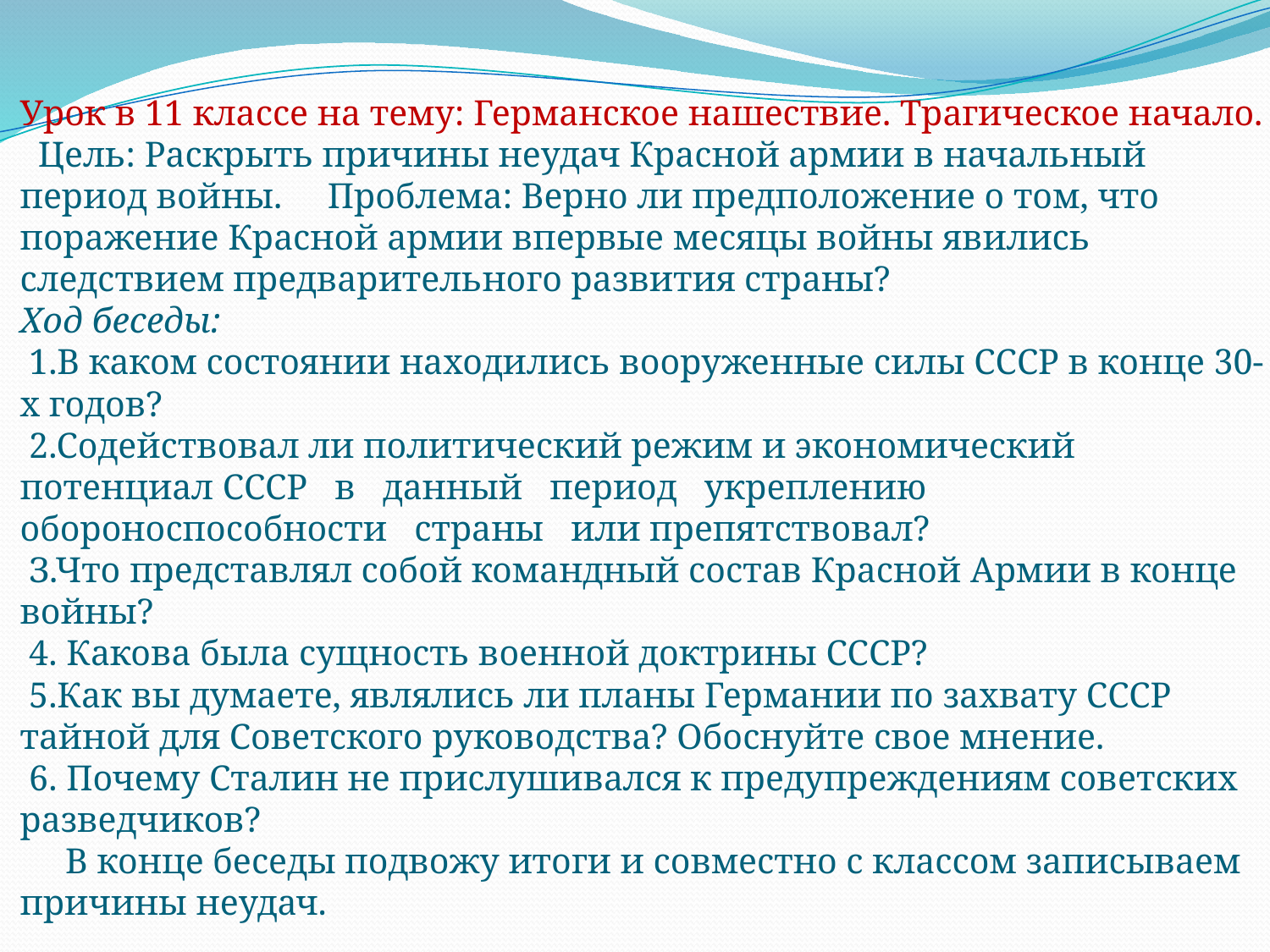

# Урок в 11 классе на тему: Германское нашествие. Трагическое начало. Цель: Раскрыть причины неудач Красной армии в начальный период войны.     Проблема: Верно ли предположение о том, что поражение Красной армии впервые месяцы войны явились следствием предварительного развития страны? Ход беседы: 1.В каком состоянии находились вооруженные силы СССР в конце 30-х годов? 2.Содействовал ли политический режим и экономический потенциал СССР   в   данный   период   укреплению   обороноспособности   страны   или препятствовал? З.Что представлял собой командный состав Красной Армии в конце войны? 4. Какова была сущность военной доктрины СССР? 5.Как вы думаете, являлись ли планы Германии по захвату СССР тайной для Советского руководства? Обоснуйте свое мнение. 6. Почему Сталин не прислушивался к предупреждениям советских разведчиков? В конце беседы подвожу итоги и совместно с классом записываем причины неудач.